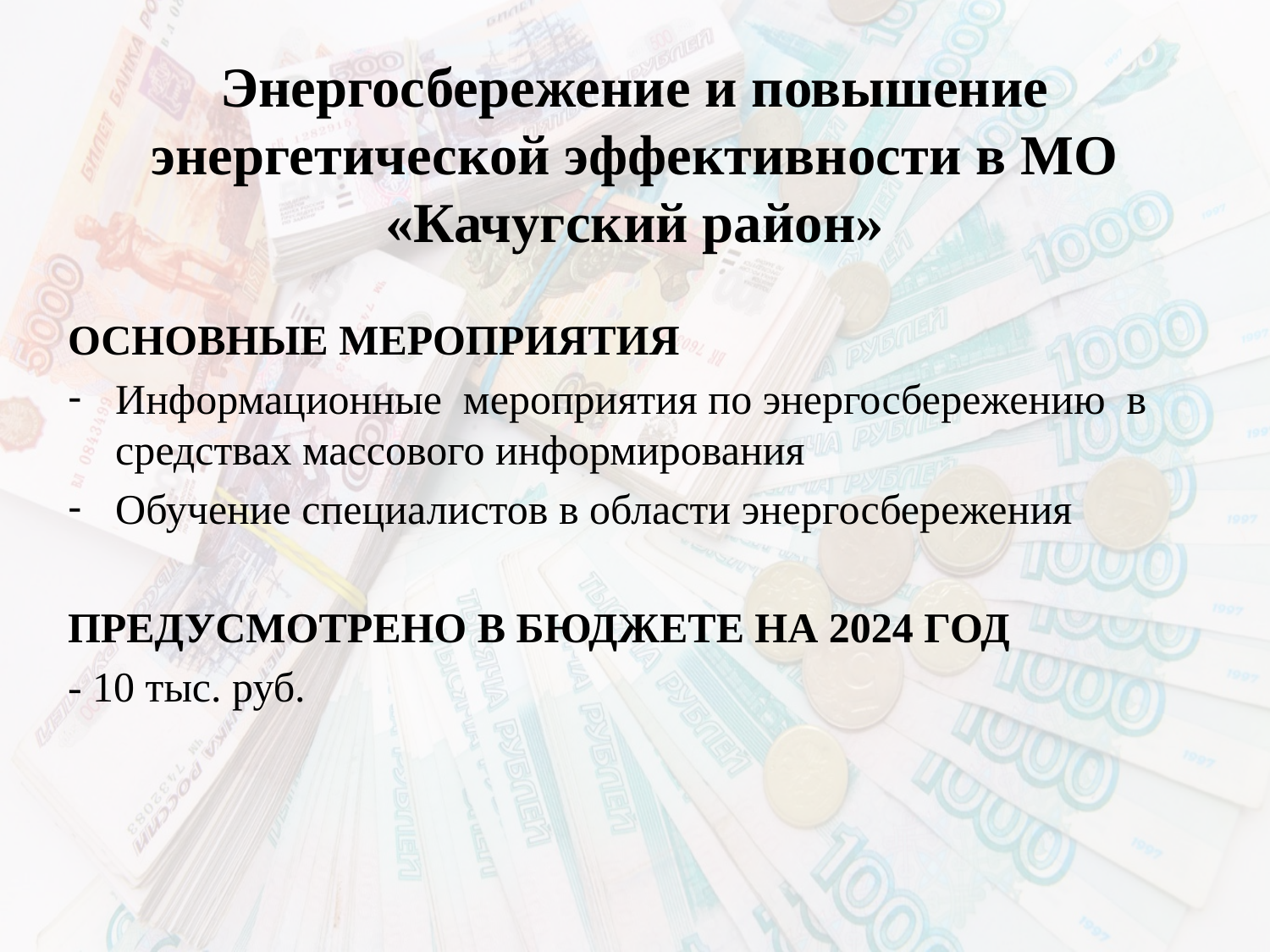

# Энергосбережение и повышение энергетической эффективности в МО «Качугский район»
ОСНОВНЫЕ МЕРОПРИЯТИЯ
Информационные  мероприятия по энергосбережению  в средствах массового информирования
Обучение специалистов в области энергосбережения

ПРЕДУСМОТРЕНО В БЮДЖЕТЕ НА 2024 ГОД
- 10 тыс. руб.